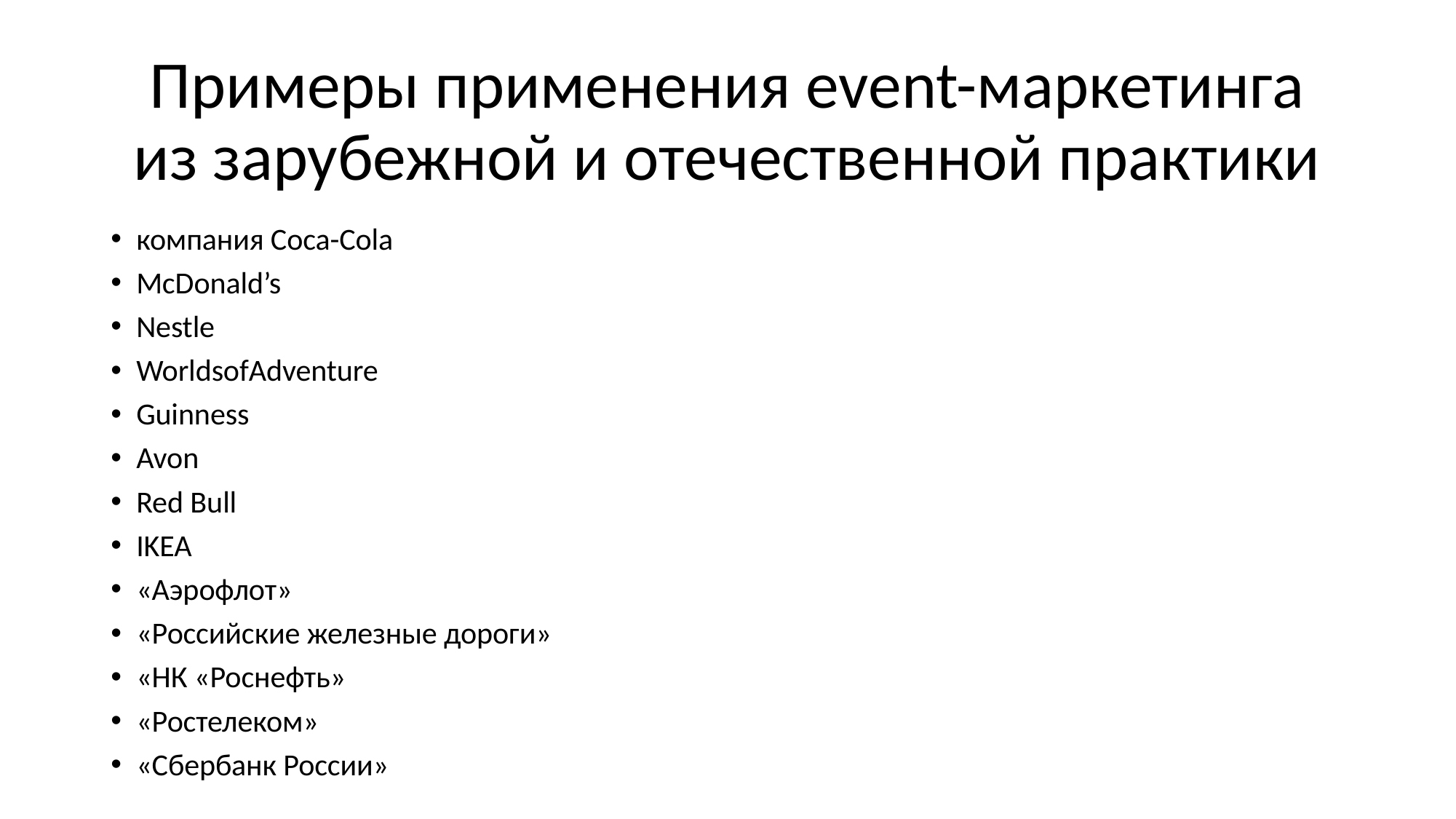

# Примеры применения event-маркетинга из зарубежной и отечественной практики
компания Coca-Cola
McDonald’s
Nestle
WorldsofAdventure
Guinness
Avon
Red Bull
IKEA
«Аэрофлот»
«Российские железные дороги»
«НК «Роснефть»
«Ростелеком»
«Сбербанк России»